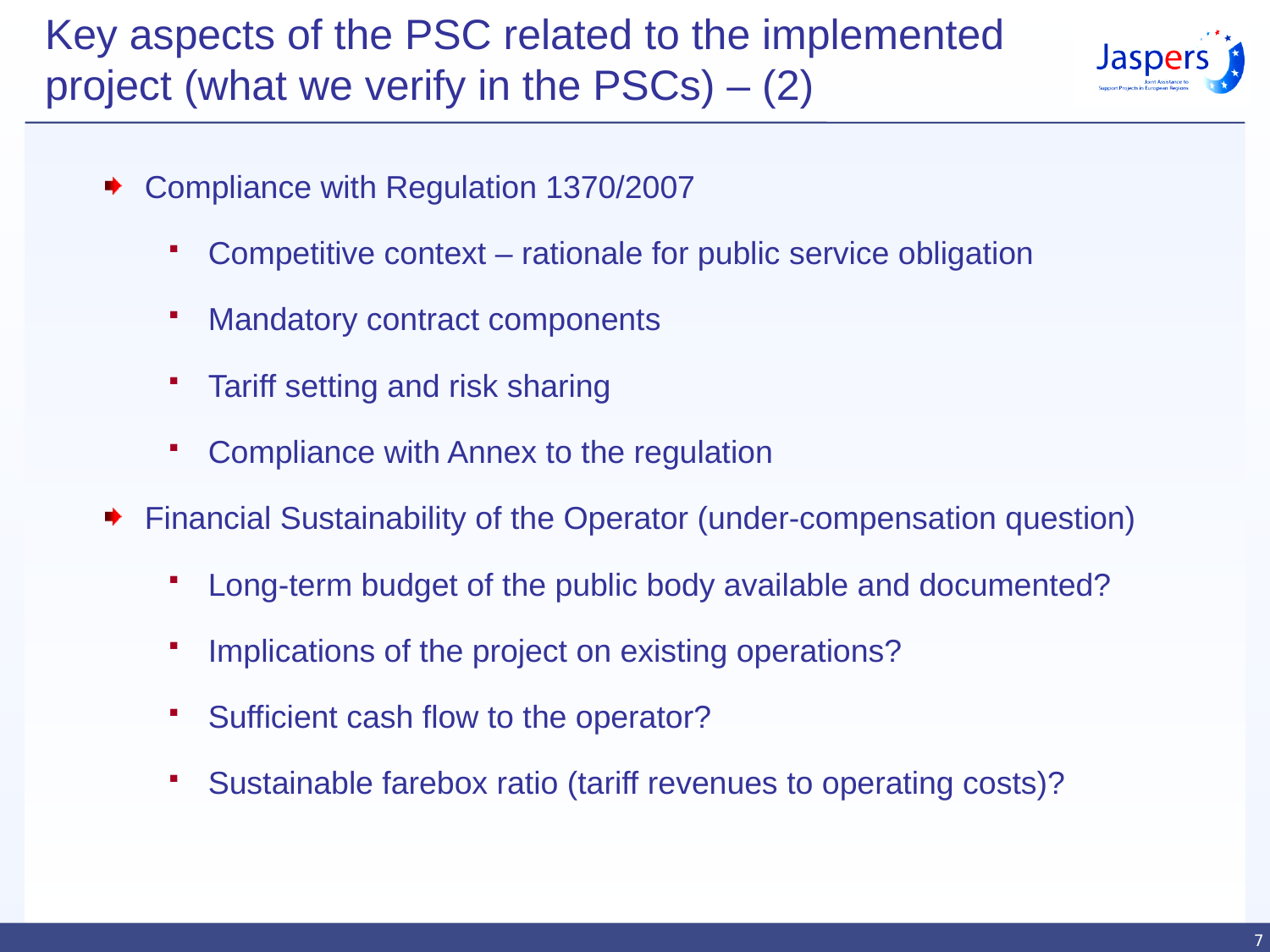

Key aspects of the PSC related to the implemented project (what we verify in the PSCs) – (2)

Compliance with Regulation 1370/2007
Competitive context – rationale for public service obligation
Mandatory contract components
Tariff setting and risk sharing
Compliance with Annex to the regulation
Financial Sustainability of the Operator (under-compensation question)
Long-term budget of the public body available and documented?
Implications of the project on existing operations?
Sufficient cash flow to the operator?
Sustainable farebox ratio (tariff revenues to operating costs)?

7